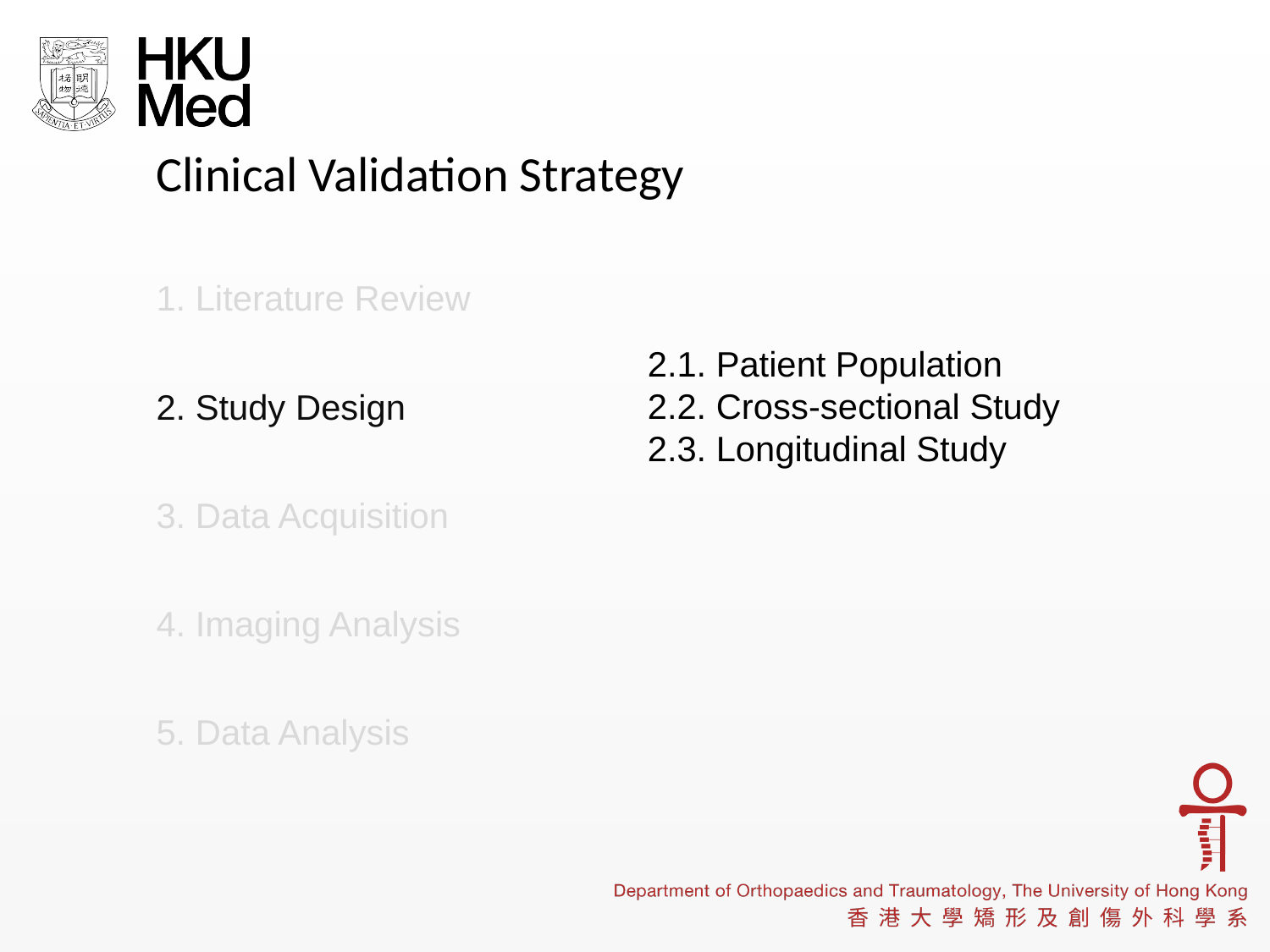

# Clinical Validation Strategy
1. Literature Review
2.1. Patient Population
2.2. Cross-sectional Study
2.3. Longitudinal Study
2. Study Design
3. Data Acquisition
4. Imaging Analysis
5. Data Analysis